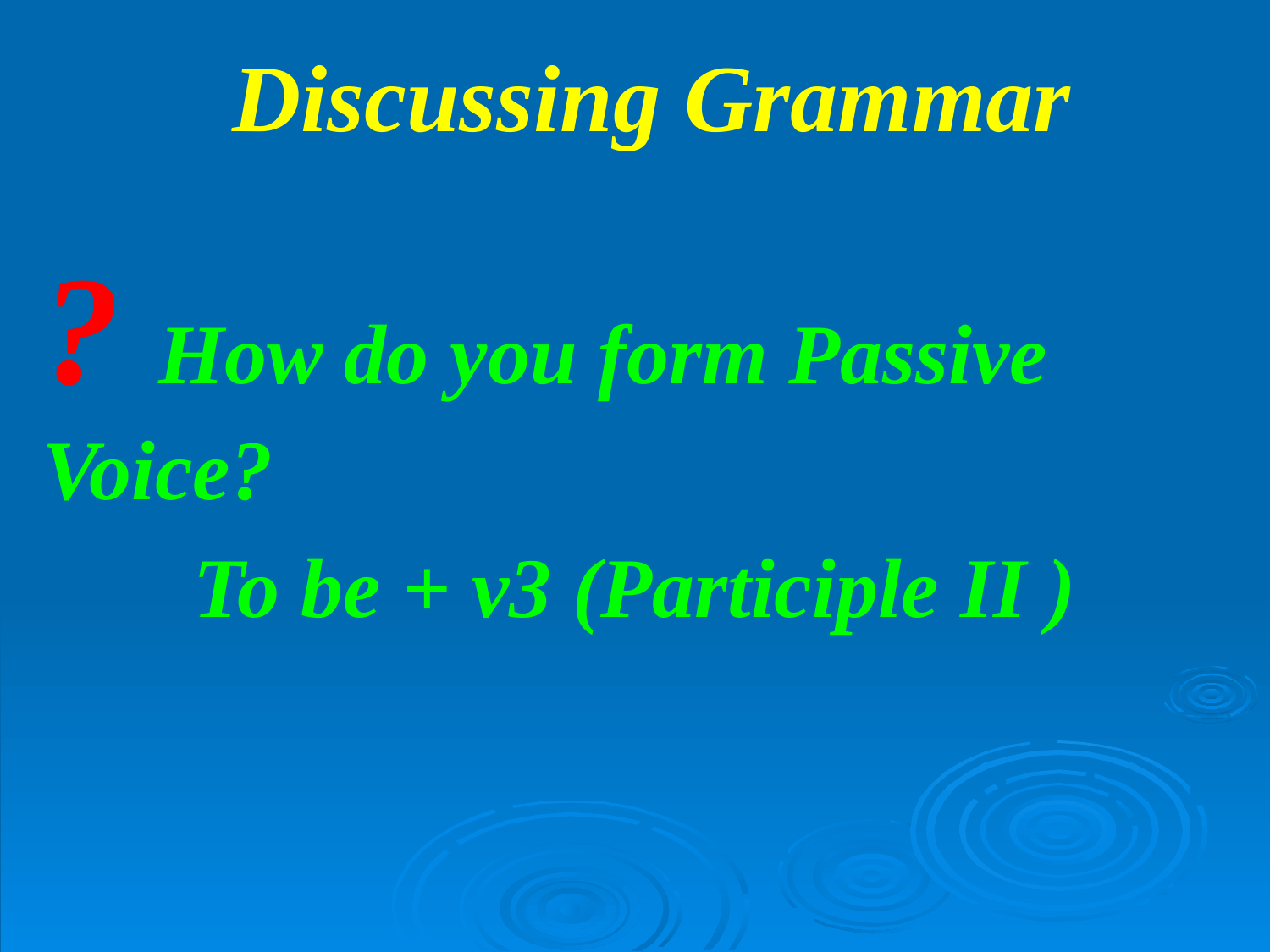

# Discussing Grammar
? How do you form Passive Voice?
To be + v3 (Participle ІІ )